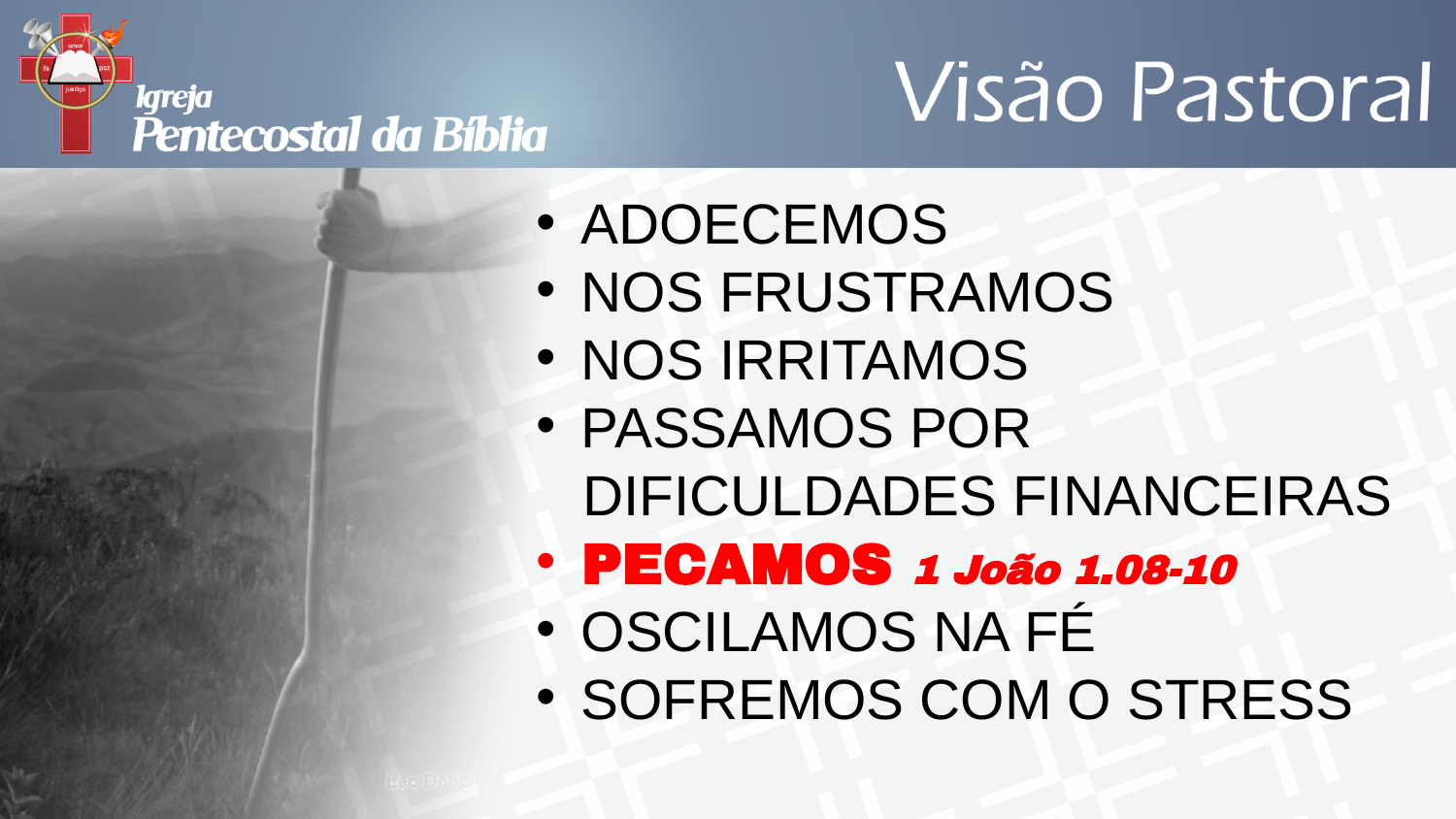

ADOECEMOS
NOS FRUSTRAMOS
NOS IRRITAMOS
PASSAMOS POR
   DIFICULDADES FINANCEIRAS
PECAMOS 1 João 1.08-10
OSCILAMOS NA FÉ
SOFREMOS COM O STRESS